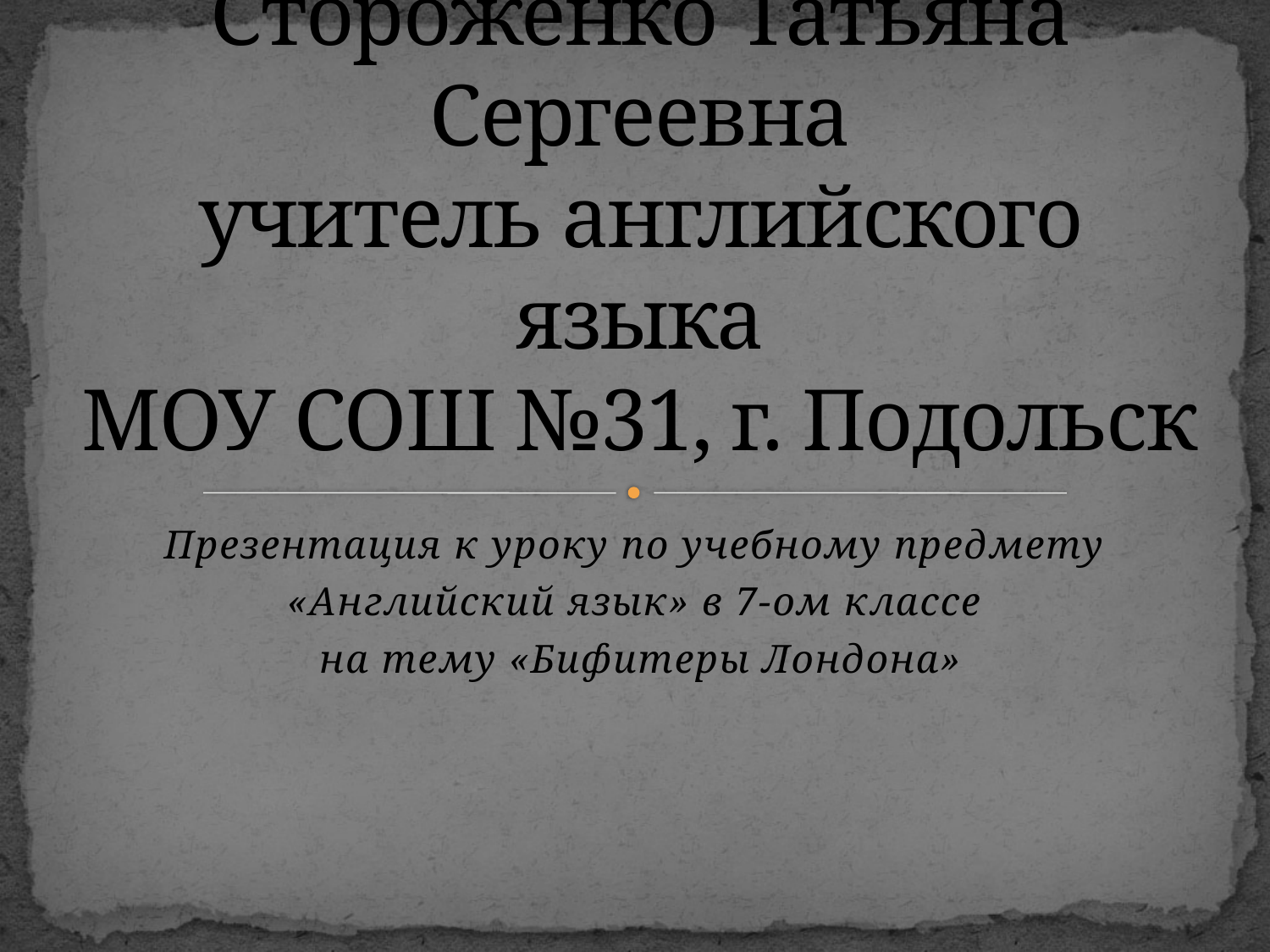

# Стороженко Татьяна Сергеевна учитель английского языка МОУ СОШ №31, г. Подольск
Презентация к уроку по учебному предмету
«Английский язык» в 7-ом классе
на тему «Бифитеры Лондона»